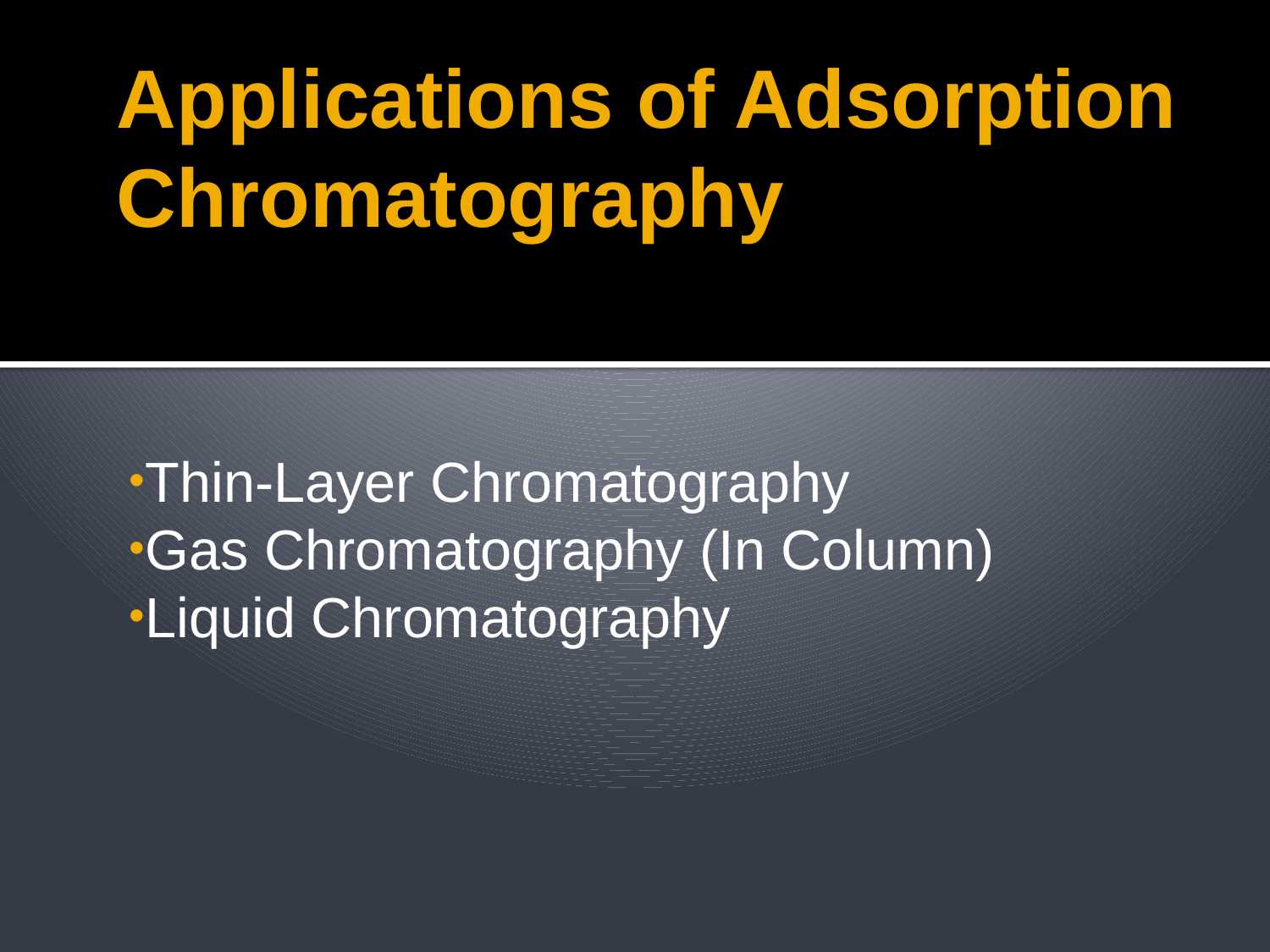

# Applications of Adsorption Chromatography
Thin-Layer Chromatography
Gas Chromatography (In Column)
Liquid Chromatography